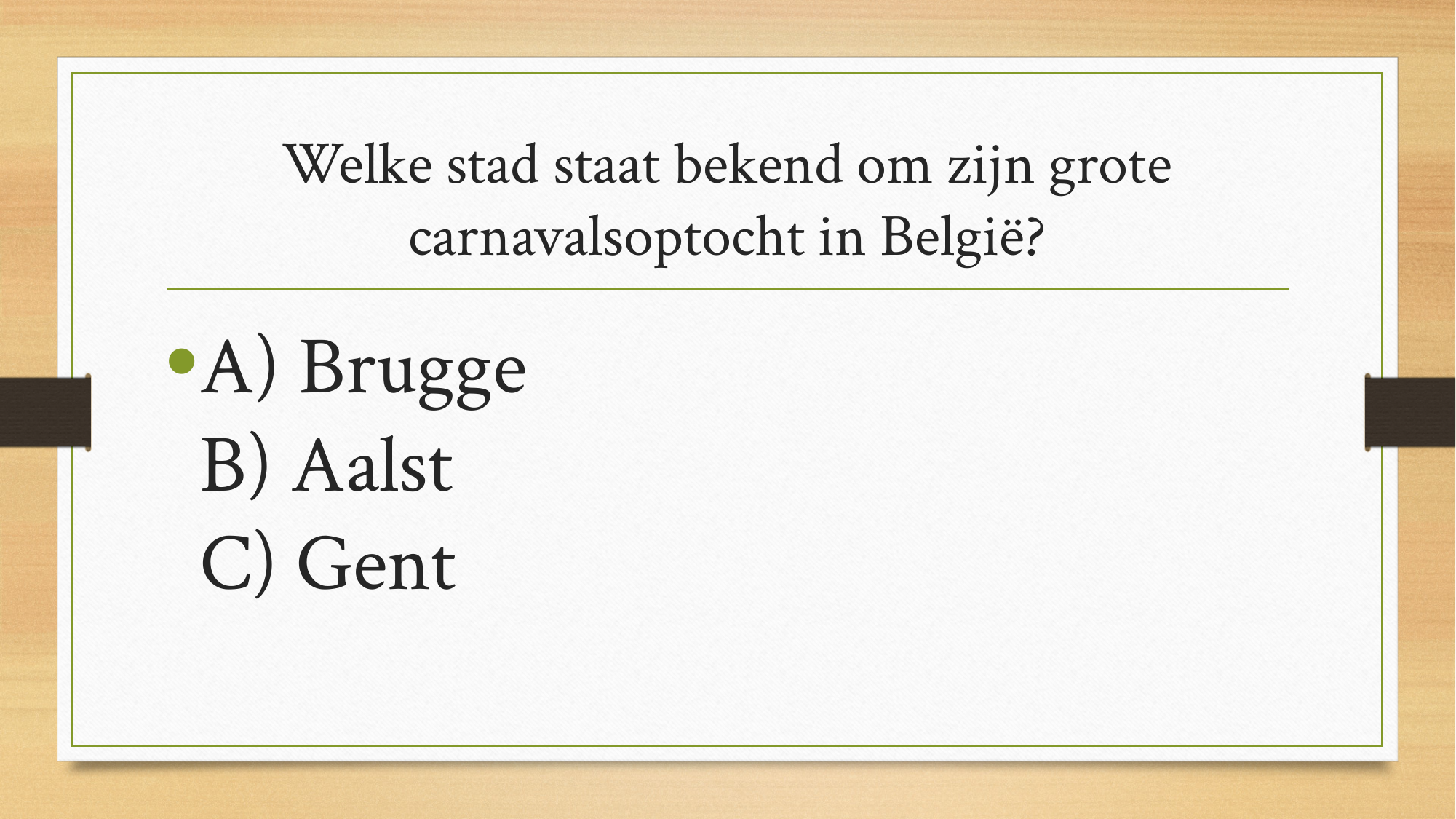

# Welke stad staat bekend om zijn grote carnavalsoptocht in België?
A) Brugge
B) Aalst
C) Gent